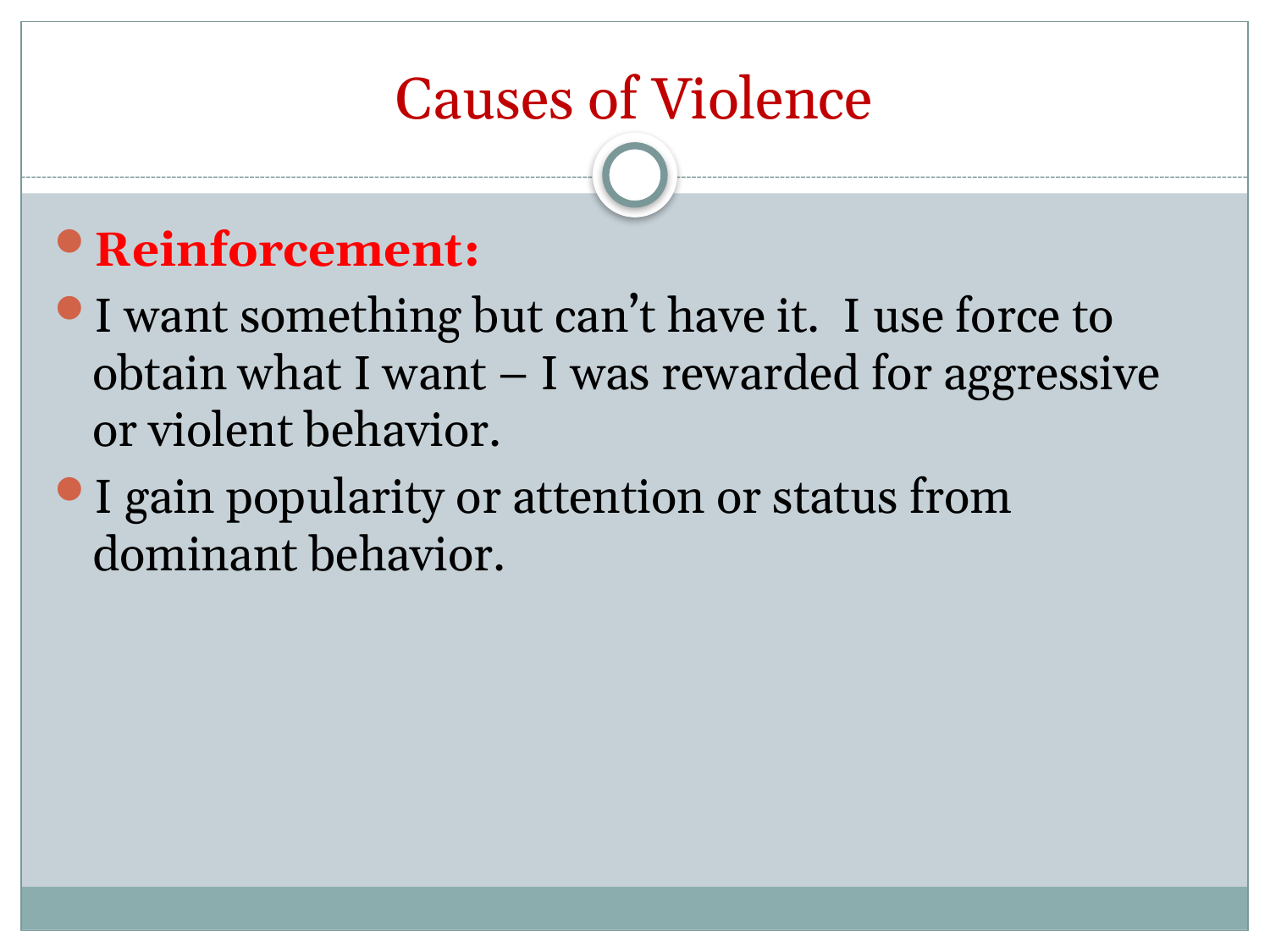

# Causes of Violence
Reinforcement:
I want something but can’t have it.  I use force to obtain what I want – I was rewarded for aggressive or violent behavior.
I gain popularity or attention or status from dominant behavior.